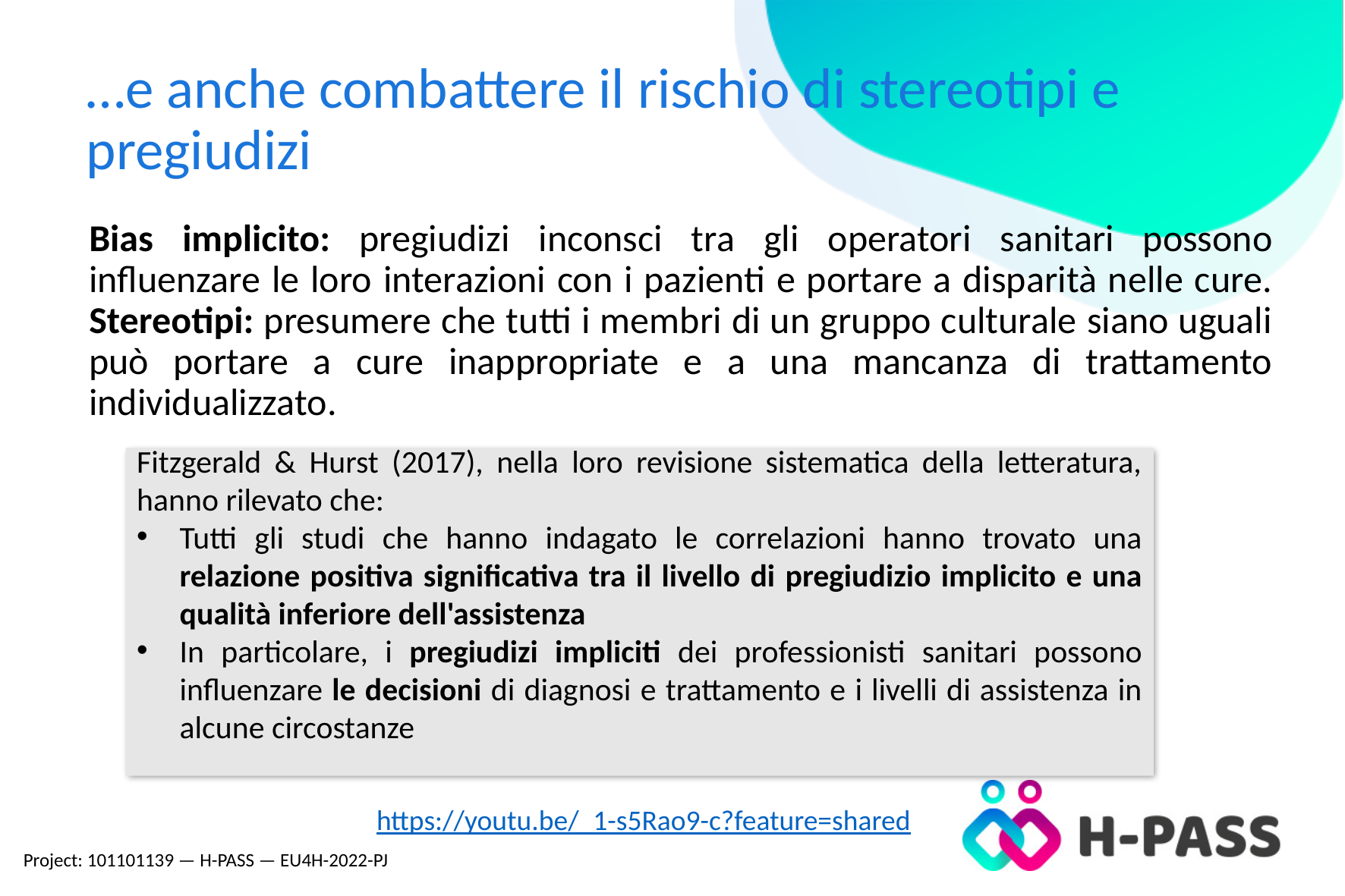

# …e anche combattere il rischio di stereotipi e pregiudizi
Bias implicito: pregiudizi inconsci tra gli operatori sanitari possono influenzare le loro interazioni con i pazienti e portare a disparità nelle cure. Stereotipi: presumere che tutti i membri di un gruppo culturale siano uguali può portare a cure inappropriate e a una mancanza di trattamento individualizzato.
Fitzgerald & Hurst (2017), nella loro revisione sistematica della letteratura, hanno rilevato che:
Tutti gli studi che hanno indagato le correlazioni hanno trovato una relazione positiva significativa tra il livello di pregiudizio implicito e una qualità inferiore dell'assistenza
In particolare, i pregiudizi impliciti dei professionisti sanitari possono influenzare le decisioni di diagnosi e trattamento e i livelli di assistenza in alcune circostanze

https://youtu.be/_1-s5Rao9-c?feature=shared
Project: 101101139 — H-PASS — EU4H-2022-PJ